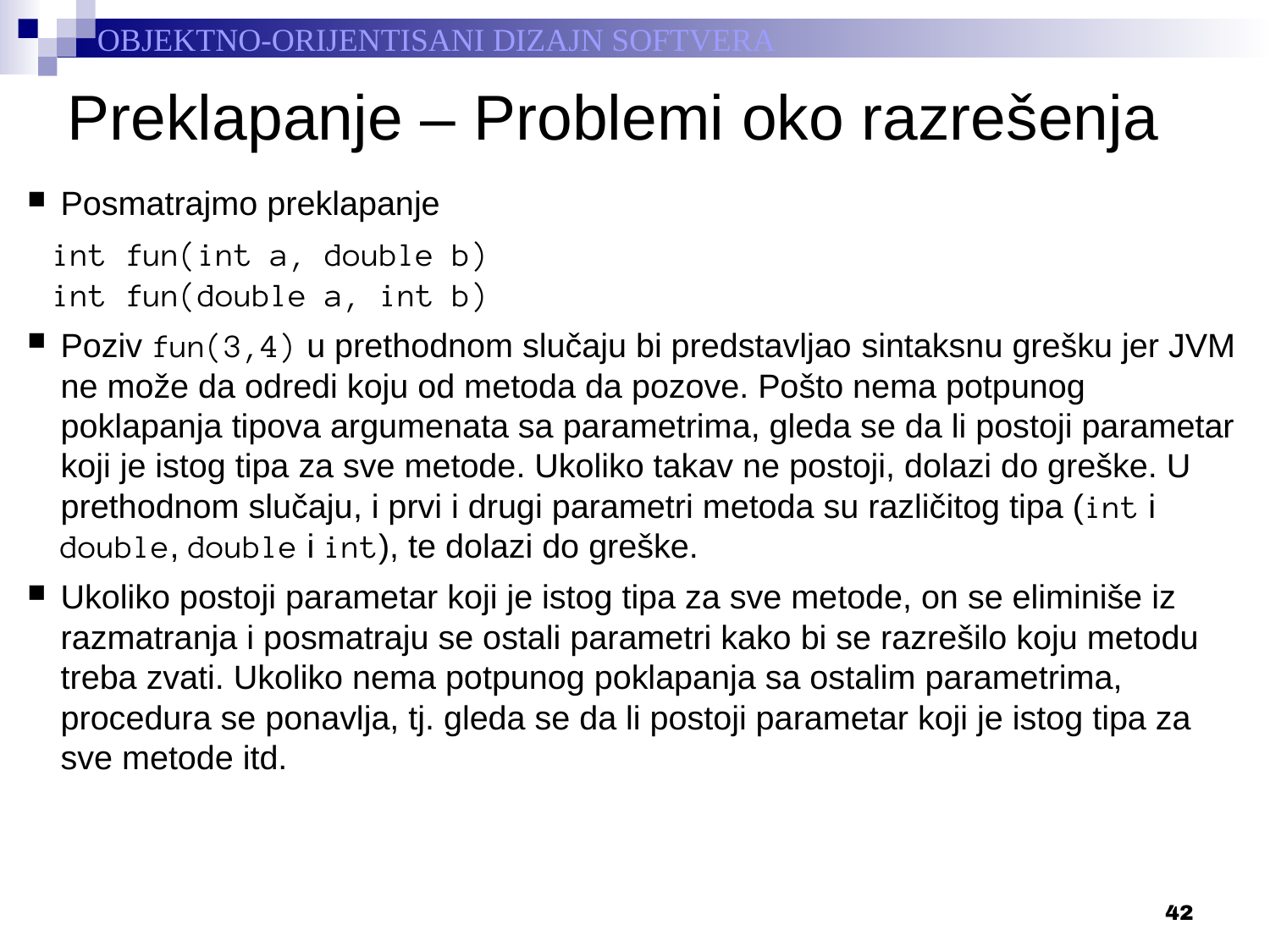

# Preklapanje – Problemi oko razrešenja
Posmatrajmo preklapanje
int fun(int a, double b)
int fun(double a, int b)
Poziv fun(3,4) u prethodnom slučaju bi predstavljao sintaksnu grešku jer JVM ne može da odredi koju od metoda da pozove. Pošto nema potpunog poklapanja tipova argumenata sa parametrima, gleda se da li postoji parametar koji je istog tipa za sve metode. Ukoliko takav ne postoji, dolazi do greške. U prethodnom slučaju, i prvi i drugi parametri metoda su različitog tipa (int i double, double i int), te dolazi do greške.
Ukoliko postoji parametar koji je istog tipa za sve metode, on se eliminiše iz razmatranja i posmatraju se ostali parametri kako bi se razrešilo koju metodu treba zvati. Ukoliko nema potpunog poklapanja sa ostalim parametrima, procedura se ponavlja, tj. gleda se da li postoji parametar koji je istog tipa za sve metode itd.
42